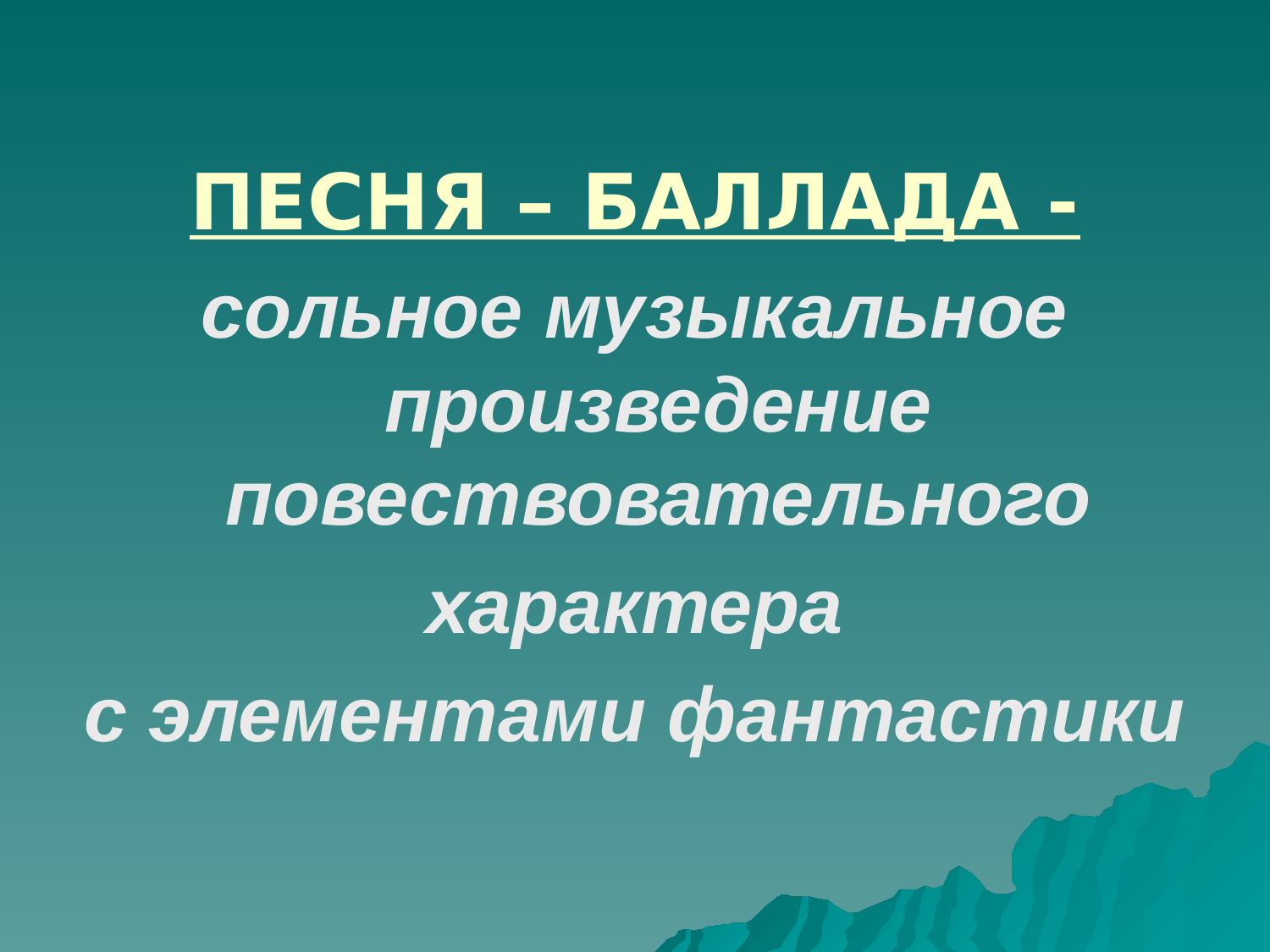

ПЕСНЯ – БАЛЛАДА -
сольное музыкальное произведение повествовательного
характера
с элементами фантастики